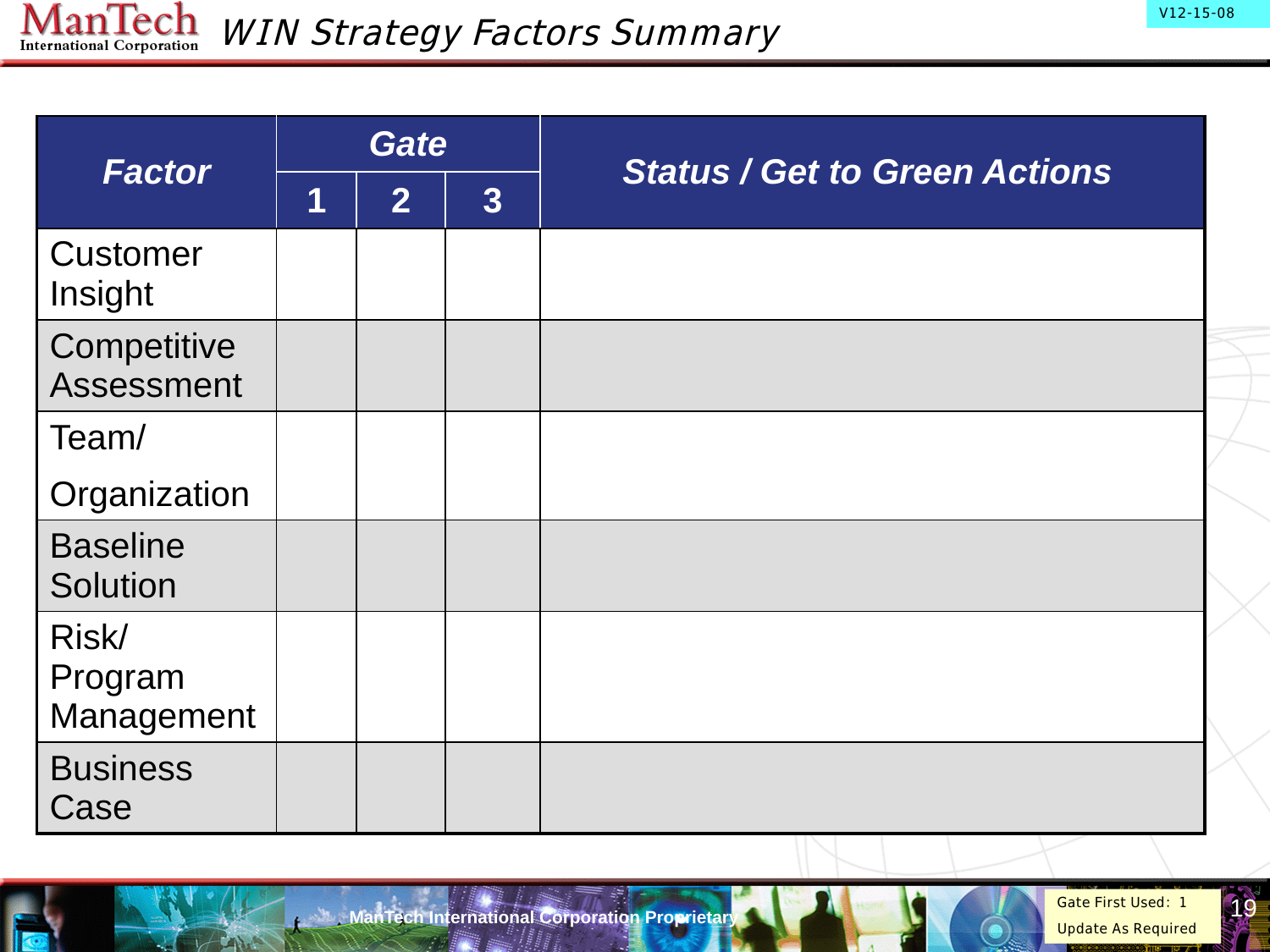

# WIN Strategy Factors Summary
| Factor | Gate |  |  | Status / Get to Green Actions |
| --- | --- | --- | --- | --- |
|  | 1 | 2 | 3 |  |
| Customer Insight |  |  |  |  |
| Competitive Assessment |  |  |  |  |
| Team/ Organization |  |  |  |  |
| Baseline Solution |  |  |  |  |
| Risk/Program Management |  |  |  |  |
| Business Case |  |  |  |  |
19
Gate First Used:  1
Update As Required